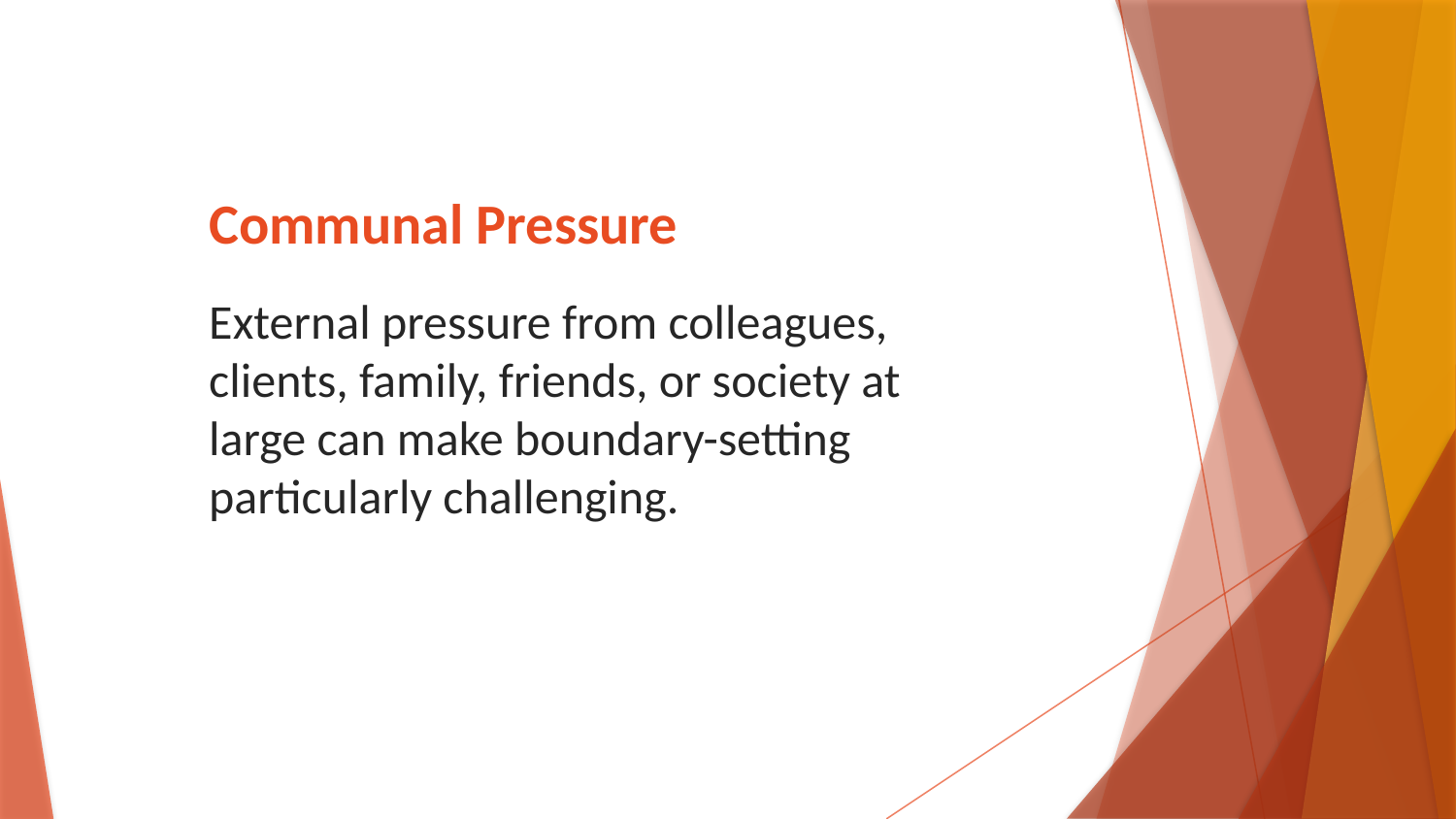

# Communal Pressure
External pressure from colleagues, clients, family, friends, or society at large can make boundary-setting particularly challenging.